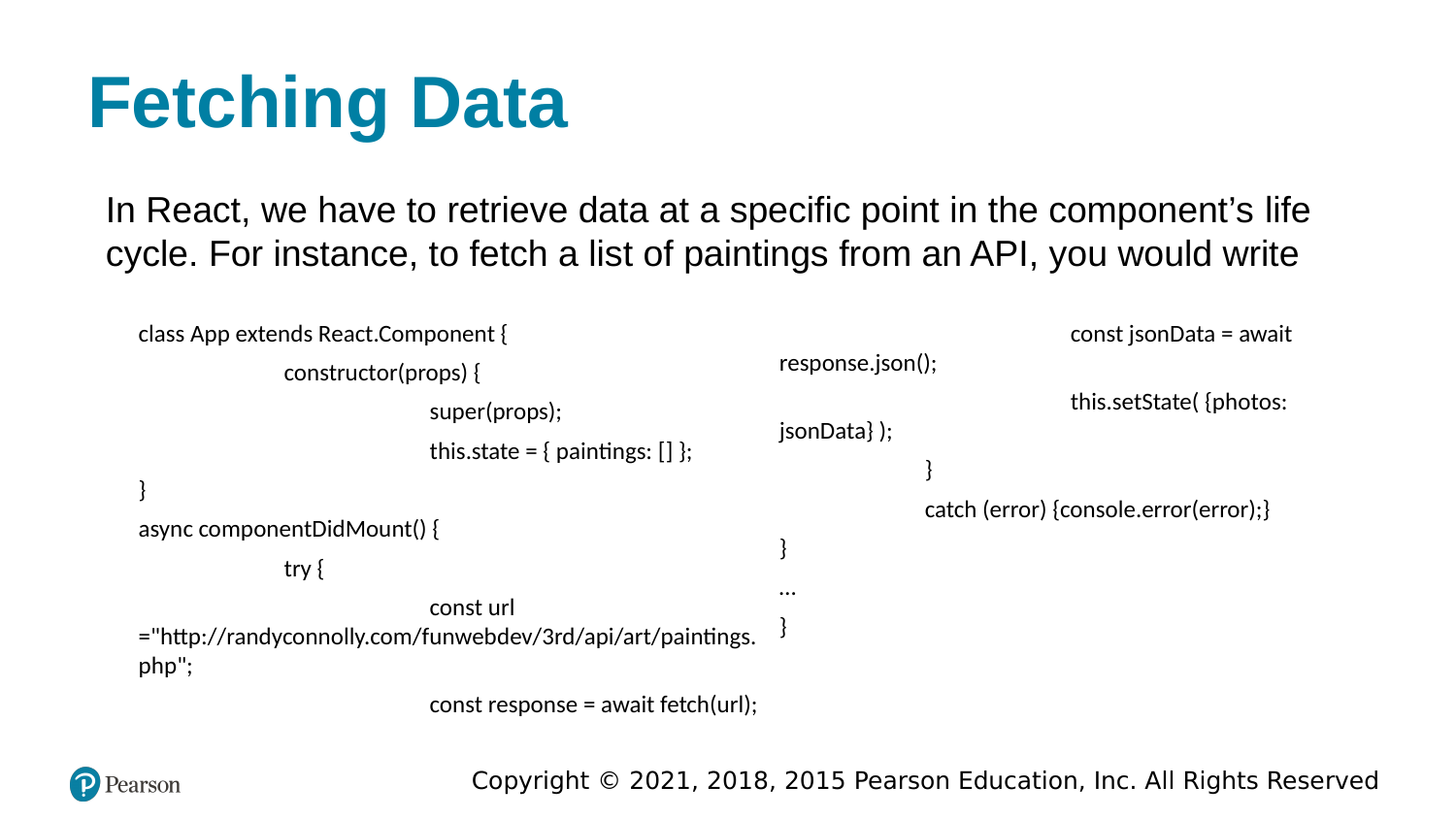

# Fetching Data
In React, we have to retrieve data at a specific point in the component’s life cycle. For instance, to fetch a list of paintings from an API, you would write

class App extends React.Component {
	constructor(props) {
		super(props);
		this.state = { paintings: [] };
}
async componentDidMount() {
	try {
		const url ="http://randyconnolly.com/funwebdev/3rd/api/art/paintings.php";
		const response = await fetch(url);
		const jsonData = await response.json();
		this.setState( {photos: jsonData} );
	}
	catch (error) {console.error(error);}
}
…
}